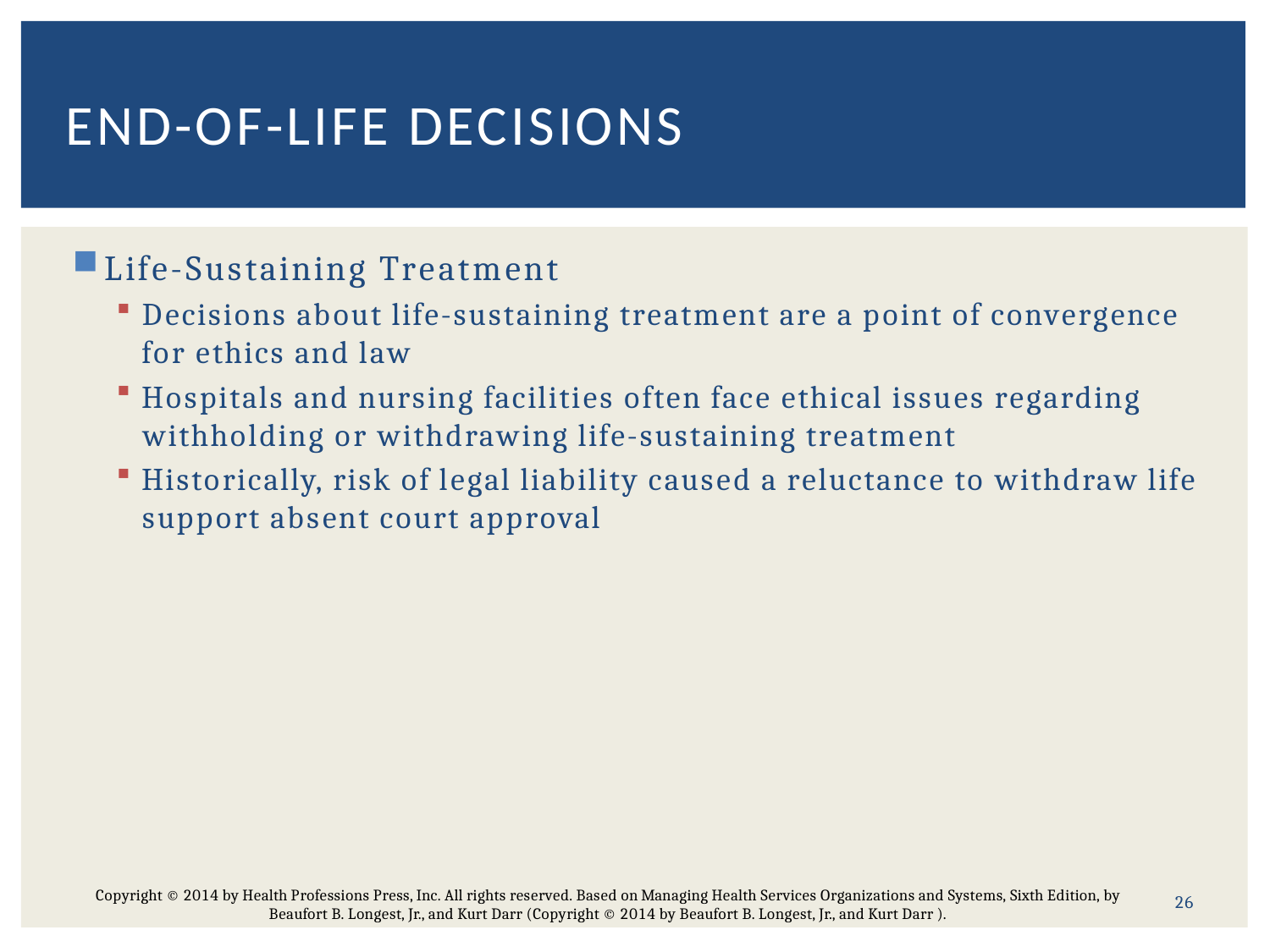

# End-of-life Decisions
Life-Sustaining Treatment
Decisions about life-sustaining treatment are a point of convergence for ethics and law
Hospitals and nursing facilities often face ethical issues regarding withholding or withdrawing life-sustaining treatment
Historically, risk of legal liability caused a reluctance to withdraw life support absent court approval

26